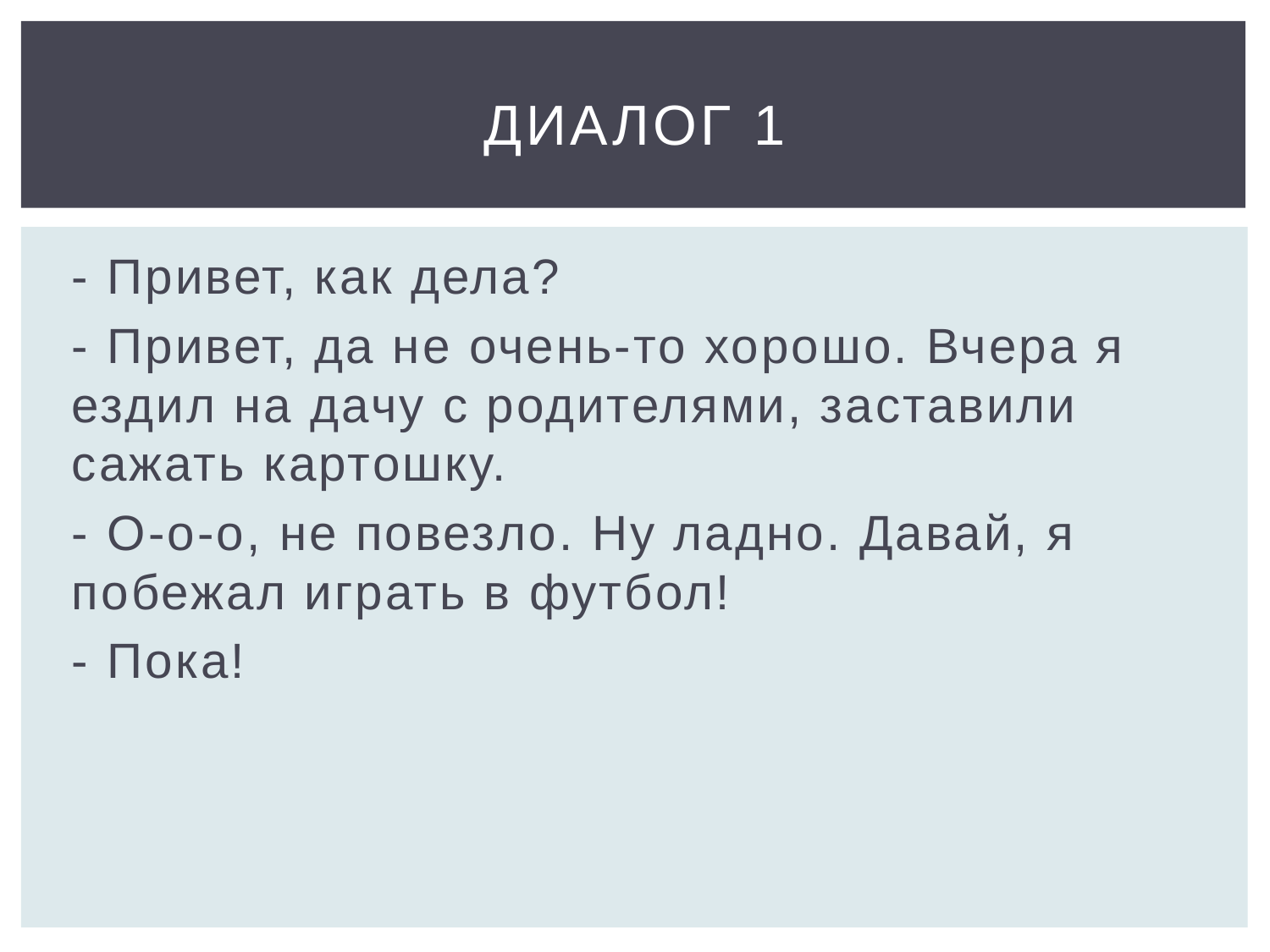

# Диалог 1
- Привет, как дела?
- Привет, да не очень-то хорошо. Вчера я ездил на дачу с родителями, заставили сажать картошку.
- О-о-о, не повезло. Ну ладно. Давай, я побежал играть в футбол!
- Пока!